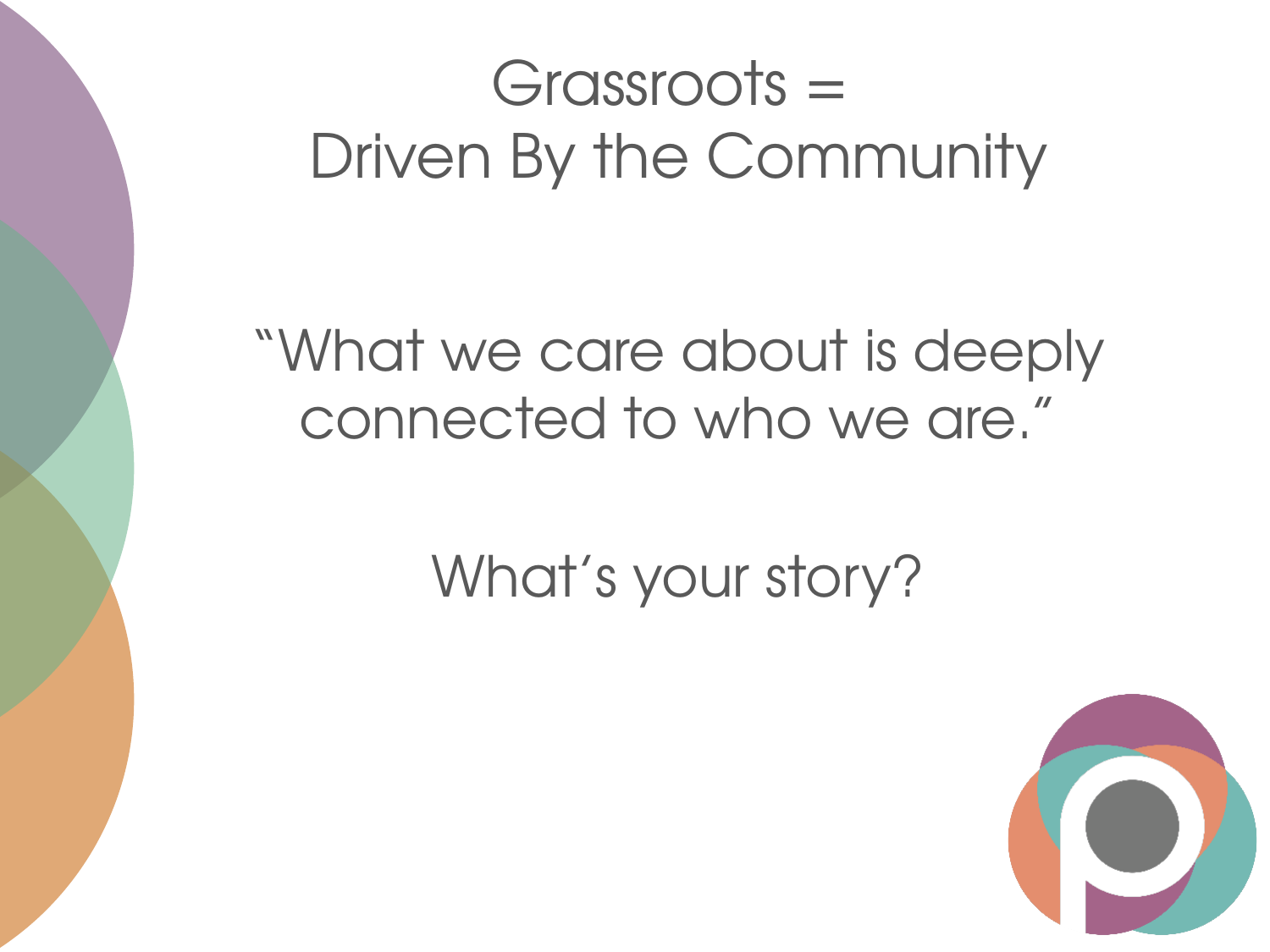

# Grassroots = Driven By the Community
“What we care about is deeply connected to who we are.”

What’s your story?